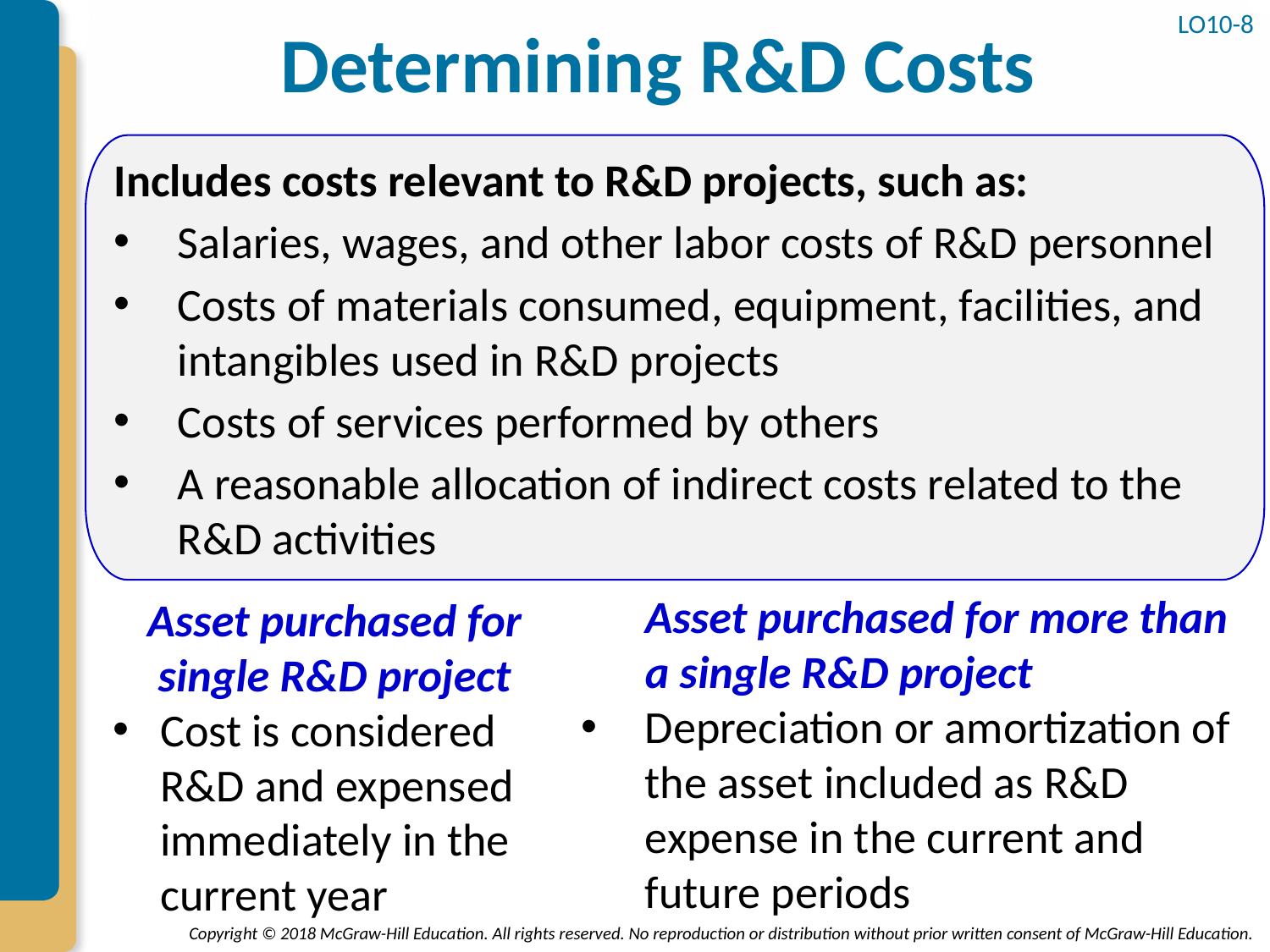

# Determining R&D Costs
LO10-8
Includes costs relevant to R&D projects, such as:
Salaries, wages, and other labor costs of R&D personnel
Costs of materials consumed, equipment, facilities, and intangibles used in R&D projects
Costs of services performed by others
A reasonable allocation of indirect costs related to the R&D activities
Asset purchased for more than a single R&D project
Depreciation or amortization of the asset included as R&D expense in the current and future periods

Asset purchased for single R&D project
Cost is considered R&D and expensed immediately in the current year